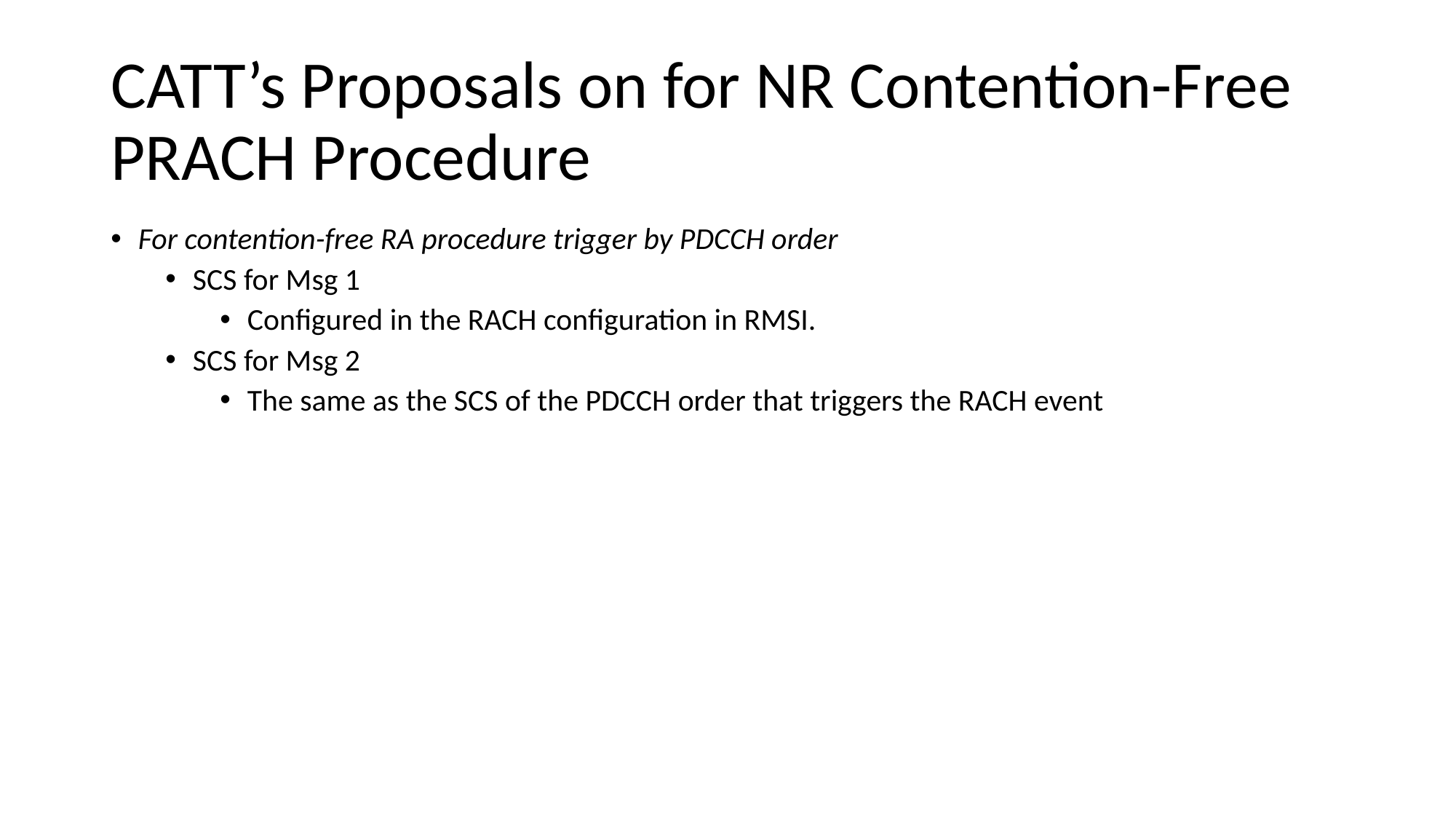

# CATT’s Proposals on for NR Contention-Free PRACH Procedure
For contention-free RA procedure trigger by PDCCH order
SCS for Msg 1
Configured in the RACH configuration in RMSI.
SCS for Msg 2
The same as the SCS of the PDCCH order that triggers the RACH event